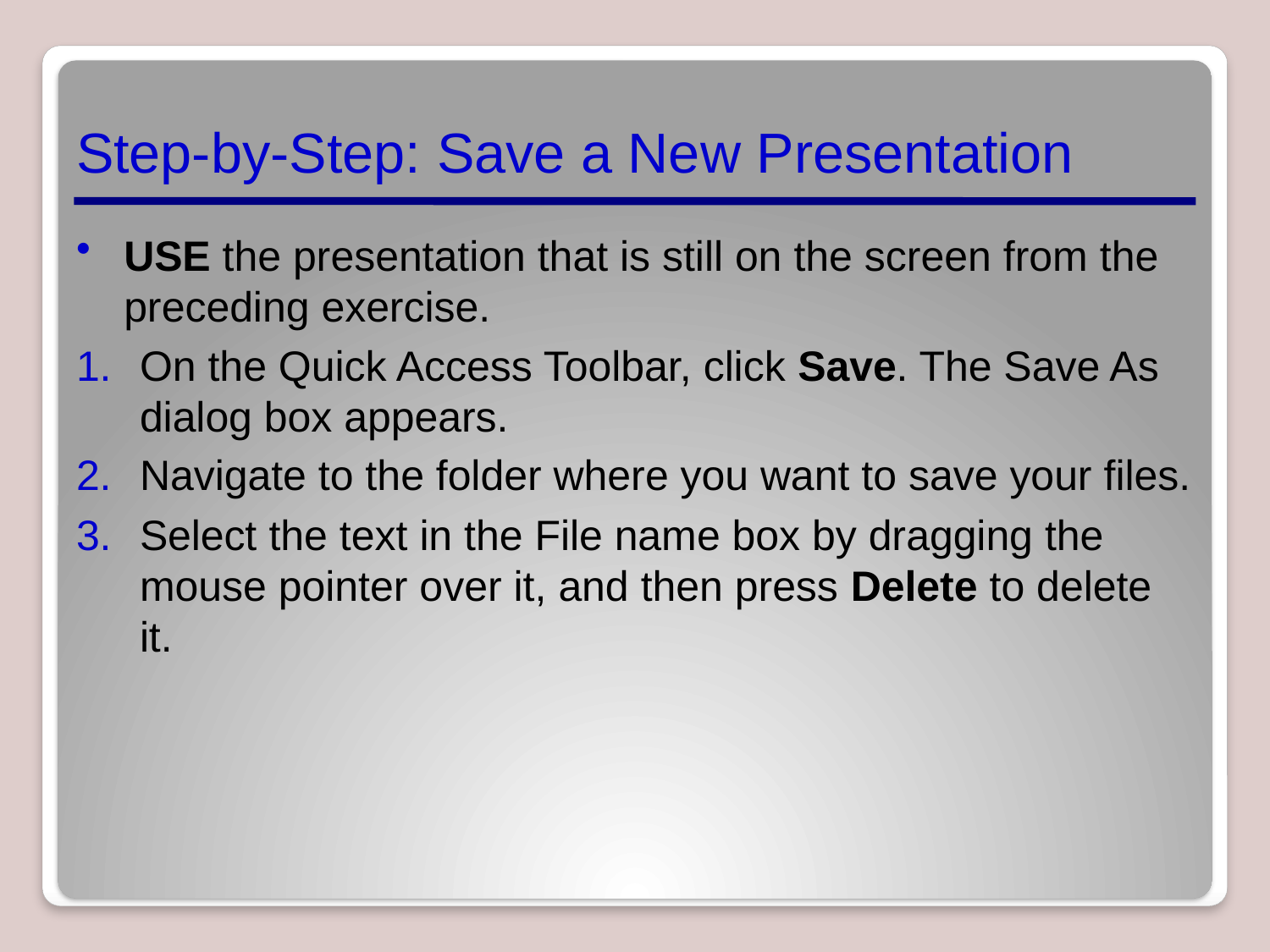

# Step-by-Step: Save a New Presentation
USE the presentation that is still on the screen from the preceding exercise.
On the Quick Access Toolbar, click Save. The Save As dialog box appears.
Navigate to the folder where you want to save your files.
Select the text in the File name box by dragging the mouse pointer over it, and then press Delete to delete it.